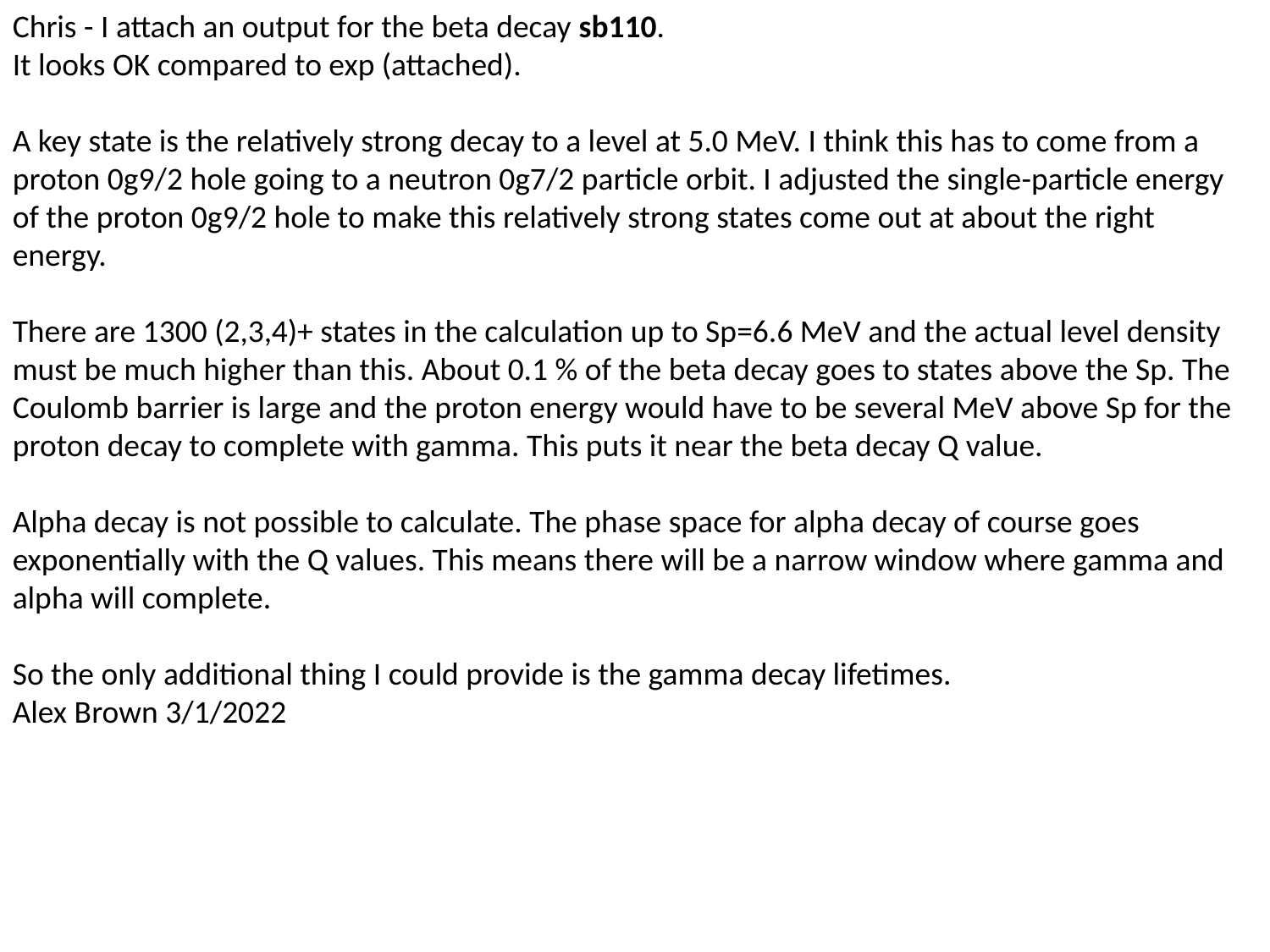

Chris - I attach an output for the beta decay sb110.
It looks OK compared to exp (attached).

A key state is the relatively strong decay to a level at 5.0 MeV. I think this has to come from a proton 0g9/2 hole going to a neutron 0g7/2 particle orbit. I adjusted the single-particle energy of the proton 0g9/2 hole to make this relatively strong states come out at about the right energy.

There are 1300 (2,3,4)+ states in the calculation up to Sp=6.6 MeV and the actual level density must be much higher than this. About 0.1 % of the beta decay goes to states above the Sp. The Coulomb barrier is large and the proton energy would have to be several MeV above Sp for the proton decay to complete with gamma. This puts it near the beta decay Q value.

Alpha decay is not possible to calculate. The phase space for alpha decay of course goes exponentially with the Q values. This means there will be a narrow window where gamma and alpha will complete.

So the only additional thing I could provide is the gamma decay lifetimes.
Alex Brown 3/1/2022